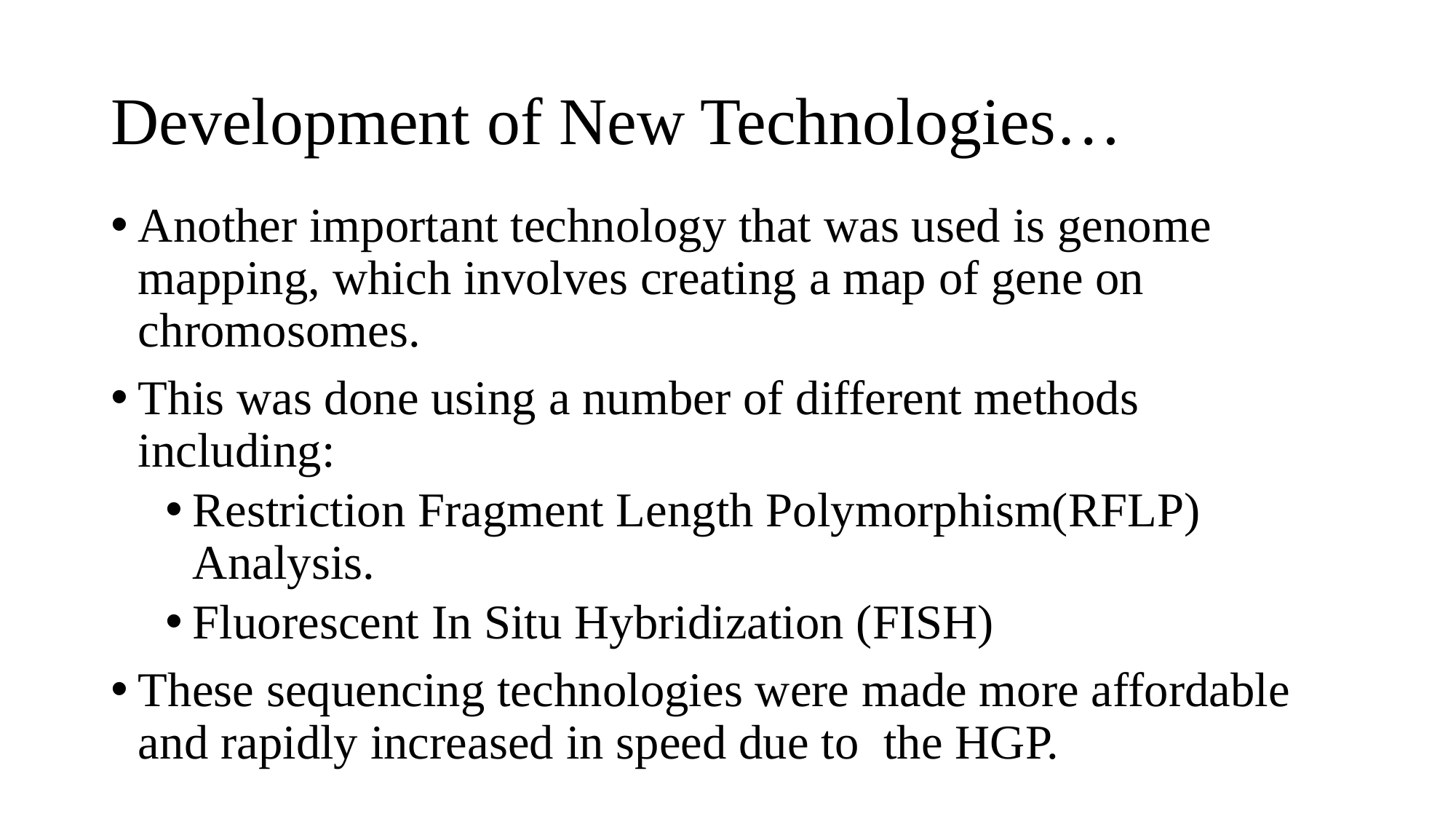

# Development of New Technologies…
Another important technology that was used is genome mapping, which involves creating a map of gene on chromosomes.
This was done using a number of different methods including:
Restriction Fragment Length Polymorphism(RFLP) Analysis.
Fluorescent In Situ Hybridization (FISH)
These sequencing technologies were made more affordable and rapidly increased in speed due to  the HGP.